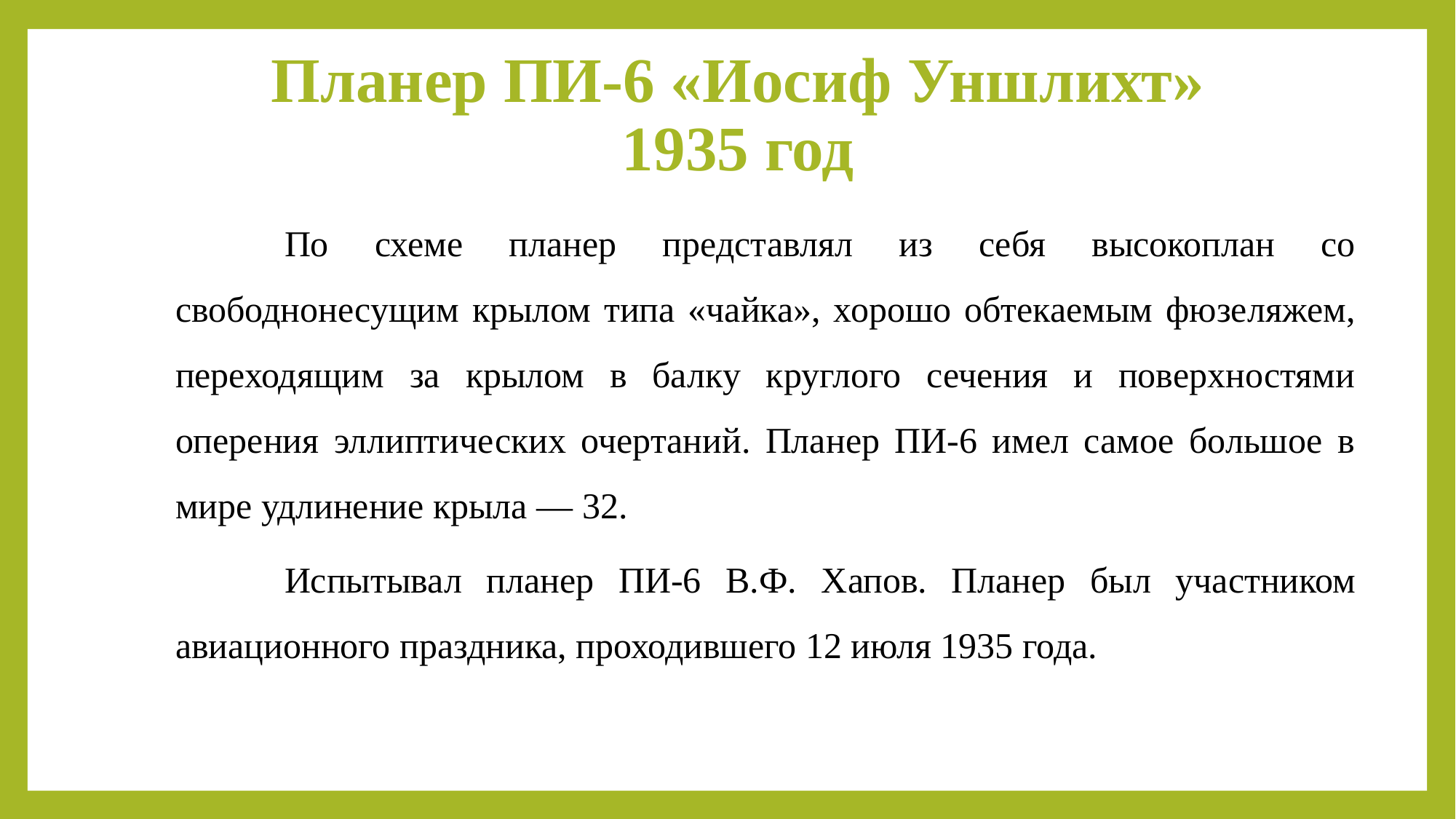

# Планер ПИ-6 «Иосиф Уншлихт» 1935 год
	По схеме планер представлял из себя высокоплан со свободнонесущим крылом типа «чайка», хорошо обтекаемым фюзеляжем, переходящим за крылом в балку круглого сечения и поверхностями оперения эллиптических очертаний. Планер ПИ-6 имел самое большое в мире удлинение крыла — 32.
	Испытывал планер ПИ-6 В.Ф. Хапов. Планер был участником авиационного праздника, проходившего 12 июля 1935 года.